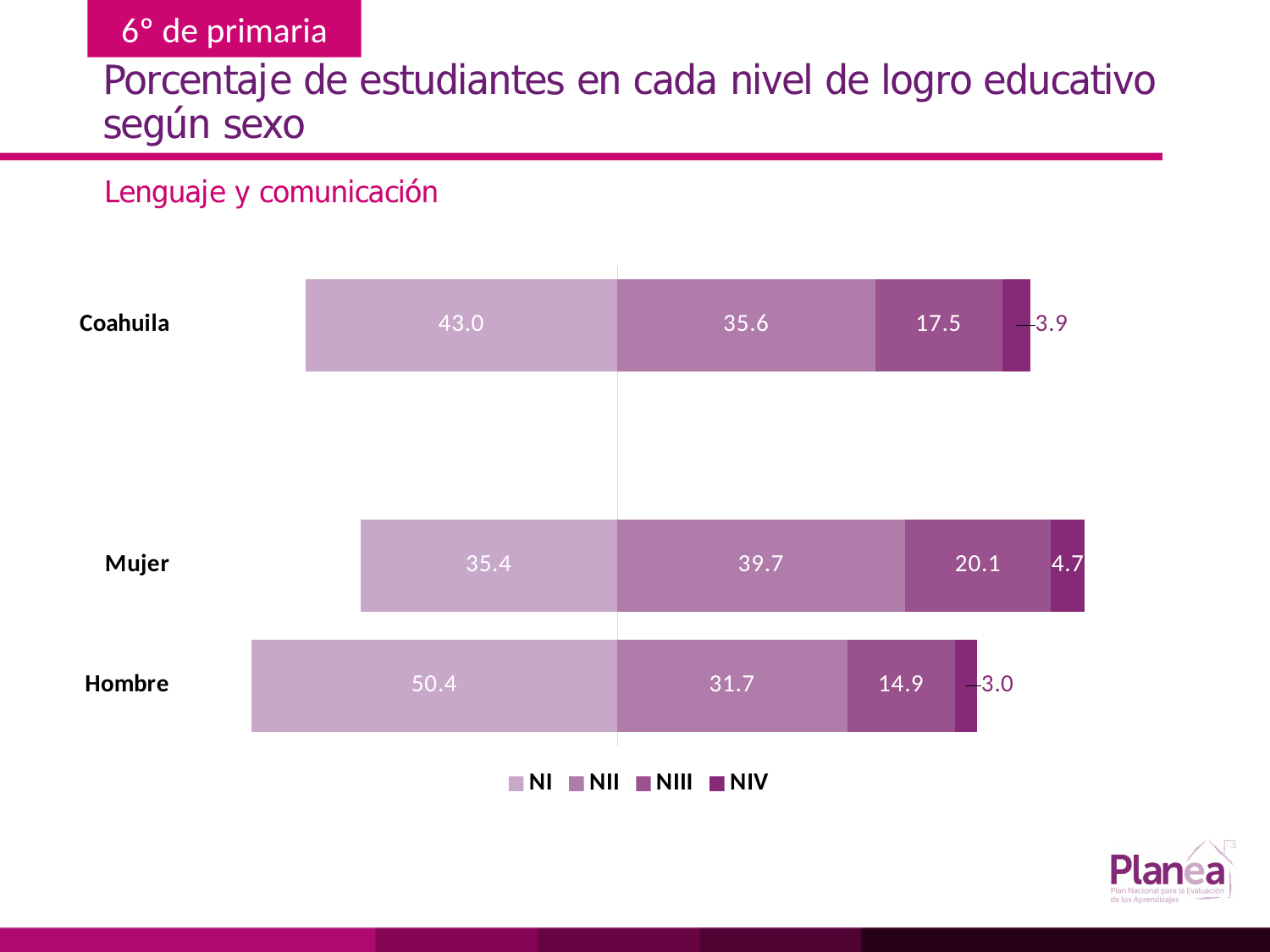

# Porcentaje de estudiantes en cada nivel de logro educativo según sexo

Lenguaje y comunicación

### Chart

| Category |  |  |  |  |
|---|---|---|---|---|
| Hombre | -50.4 | 31.7 | 14.9 | 3.0 |
| Mujer | -35.4 | 39.7 | 20.1 | 4.7 |
|  | None | None | None | None |
| Coahuila | -43.0 | 35.6 | 17.5 | 3.9 |